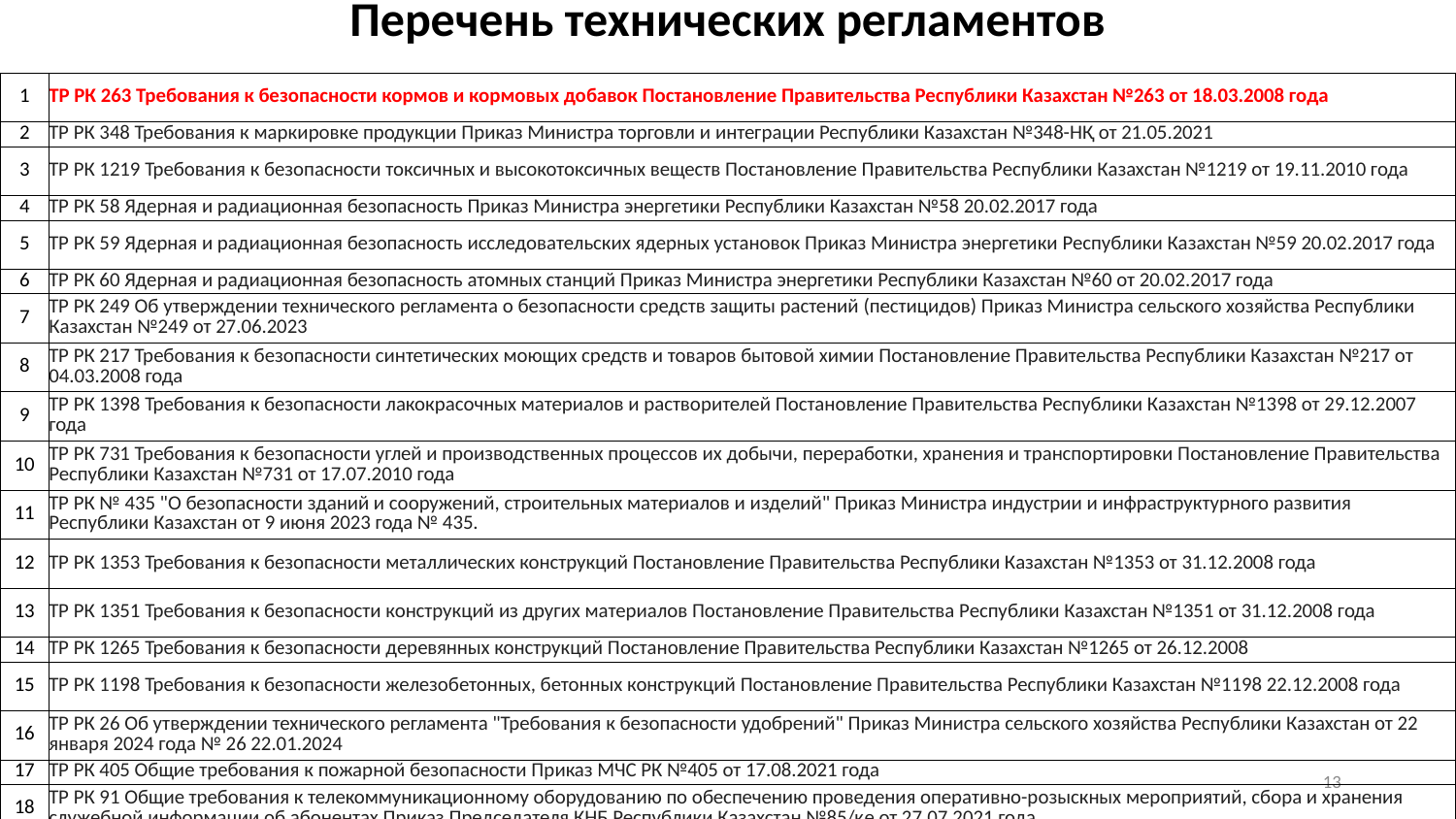

| Перечень технических регламентов |  |
| --- | --- |
|  |  |
| 1 | ТР РК 263 Требования к безопасности кормов и кормовых добавок Постановление Правительства Республики Казахстан №263 от 18.03.2008 года |
| 2 | ТР РК 348 Требования к маркировке продукции Приказ Министра торговли и интеграции Республики Казахстан №348-НҚ от 21.05.2021 |
| 3 | ТР РК 1219 Требования к безопасности токсичных и высокотоксичных веществ Постановление Правительства Республики Казахстан №1219 от 19.11.2010 года |
| 4 | ТР РК 58 Ядерная и радиационная безопасность Приказ Министра энергетики Республики Казахстан №58 20.02.2017 года |
| 5 | ТР РК 59 Ядерная и радиационная безопасность исследовательских ядерных установок Приказ Министра энергетики Республики Казахстан №59 20.02.2017 года |
| 6 | ТР РК 60 Ядерная и радиационная безопасность атомных станций Приказ Министра энергетики Республики Казахстан №60 от 20.02.2017 года |
| 7 | ТР РК 249 Об утверждении технического регламента о безопасности средств защиты растений (пестицидов) Приказ Министра сельского хозяйства Республики Казахстан №249 от 27.06.2023 |
| 8 | ТР РК 217 Требования к безопасности синтетических моющих средств и товаров бытовой химии Постановление Правительства Республики Казахстан №217 от 04.03.2008 года |
| 9 | ТР РК 1398 Требования к безопасности лакокрасочных материалов и растворителей Постановление Правительства Республики Казахстан №1398 от 29.12.2007 года |
| 10 | ТР РК 731 Требования к безопасности углей и производственных процессов их добычи, переработки, хранения и транспортировки Постановление Правительства Республики Казахстан №731 от 17.07.2010 года |
| 11 | ТР РК № 435 "О безопасности зданий и сооружений, строительных материалов и изделий" Приказ Министра индустрии и инфраструктурного развития Республики Казахстан от 9 июня 2023 года № 435. |
| 12 | ТР РК 1353 Требования к безопасности металлических конструкций Постановление Правительства Республики Казахстан №1353 от 31.12.2008 года |
| 13 | ТР РК 1351 Требования к безопасности конструкций из других материалов Постановление Правительства Республики Казахстан №1351 от 31.12.2008 года |
| 14 | ТР РК 1265 Требования к безопасности деревянных конструкций Постановление Правительства Республики Казахстан №1265 от 26.12.2008 |
| 15 | ТР РК 1198 Требования к безопасности железобетонных, бетонных конструкций Постановление Правительства Республики Казахстан №1198 22.12.2008 года |
| 16 | ТР РК 26 Об утверждении технического регламента "Требования к безопасности удобрений" Приказ Министра сельского хозяйства Республики Казахстан от 22 января 2024 года № 26 22.01.2024 |
| 17 | ТР РК 405 Общие требования к пожарной безопасности Приказ МЧС РК №405 от 17.08.2021 года |
| 18 | ТР РК 91 Общие требования к телекоммуникационному оборудованию по обеспечению проведения оперативно-розыскных мероприятий, сбора и хранения служебной информации об абонентах Приказ Председателя КНБ Республики Казахстан №85/қе от 27.07.2021 года |
13